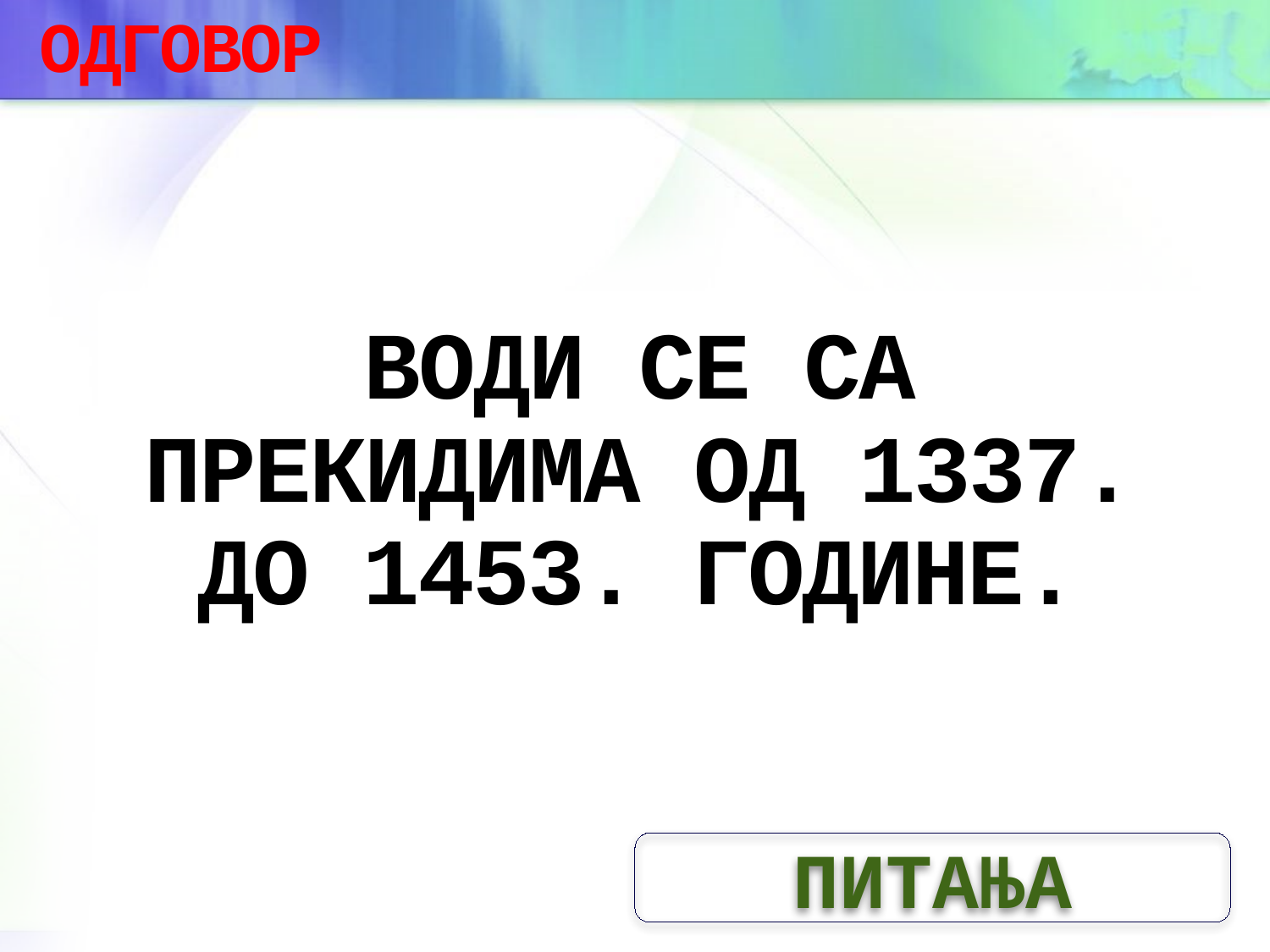

ОДГОВОР
# ВОДИ СЕ СА ПРЕКИДИМА ОД 1337. ДО 1453. ГОДИНЕ.
ПИТАЊА